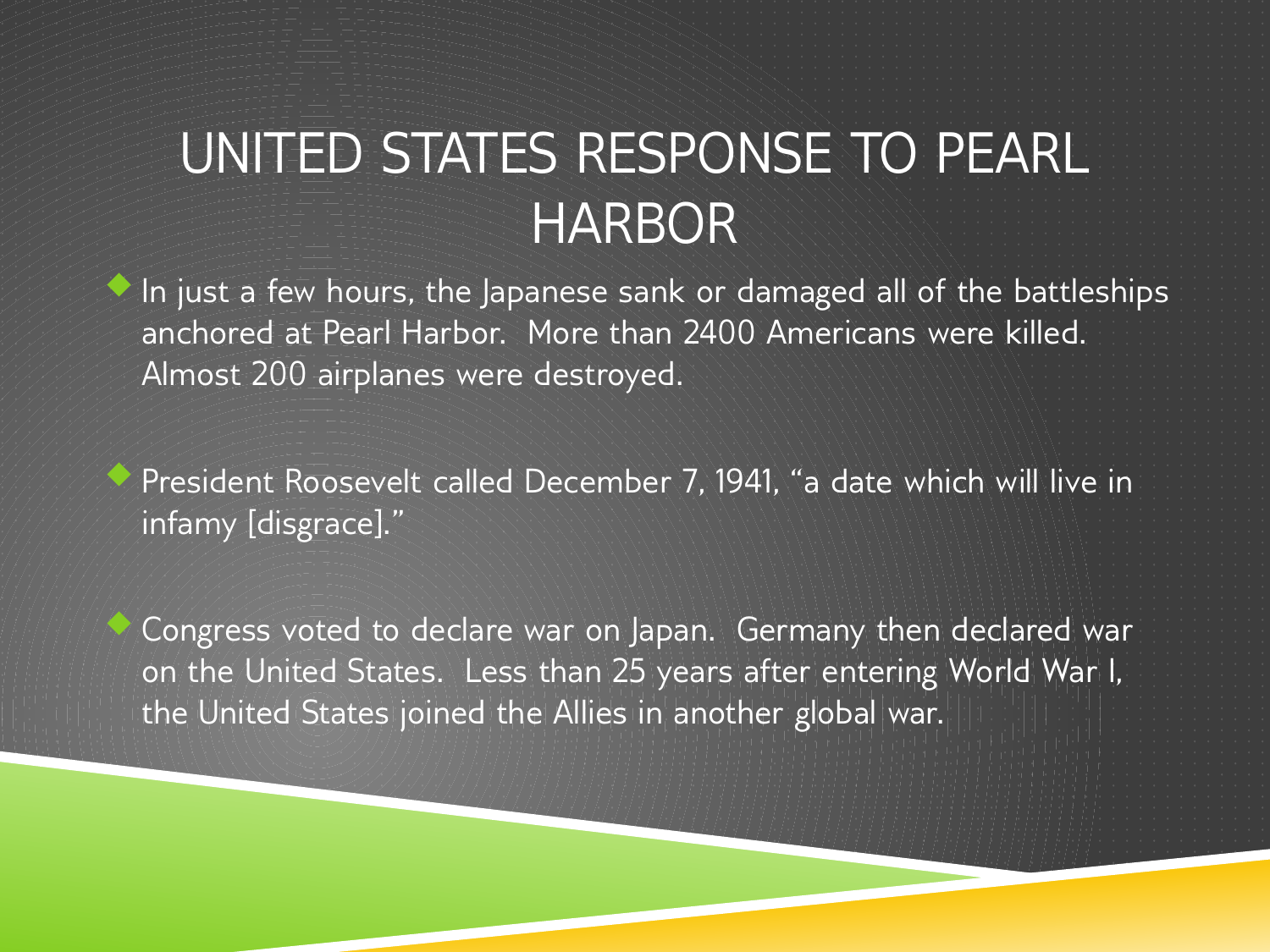

# United States Response to Pearl Harbor
In just a few hours, the Japanese sank or damaged all of the battleships anchored at Pearl Harbor.  More than 2400 Americans were killed.  Almost 200 airplanes were destroyed.

President Roosevelt called December 7, 1941, “a date which will live in infamy [disgrace].”

Congress voted to declare war on Japan.  Germany then declared war on the United States.  Less than 25 years after entering World War I, the United States joined the Allies in another global war.